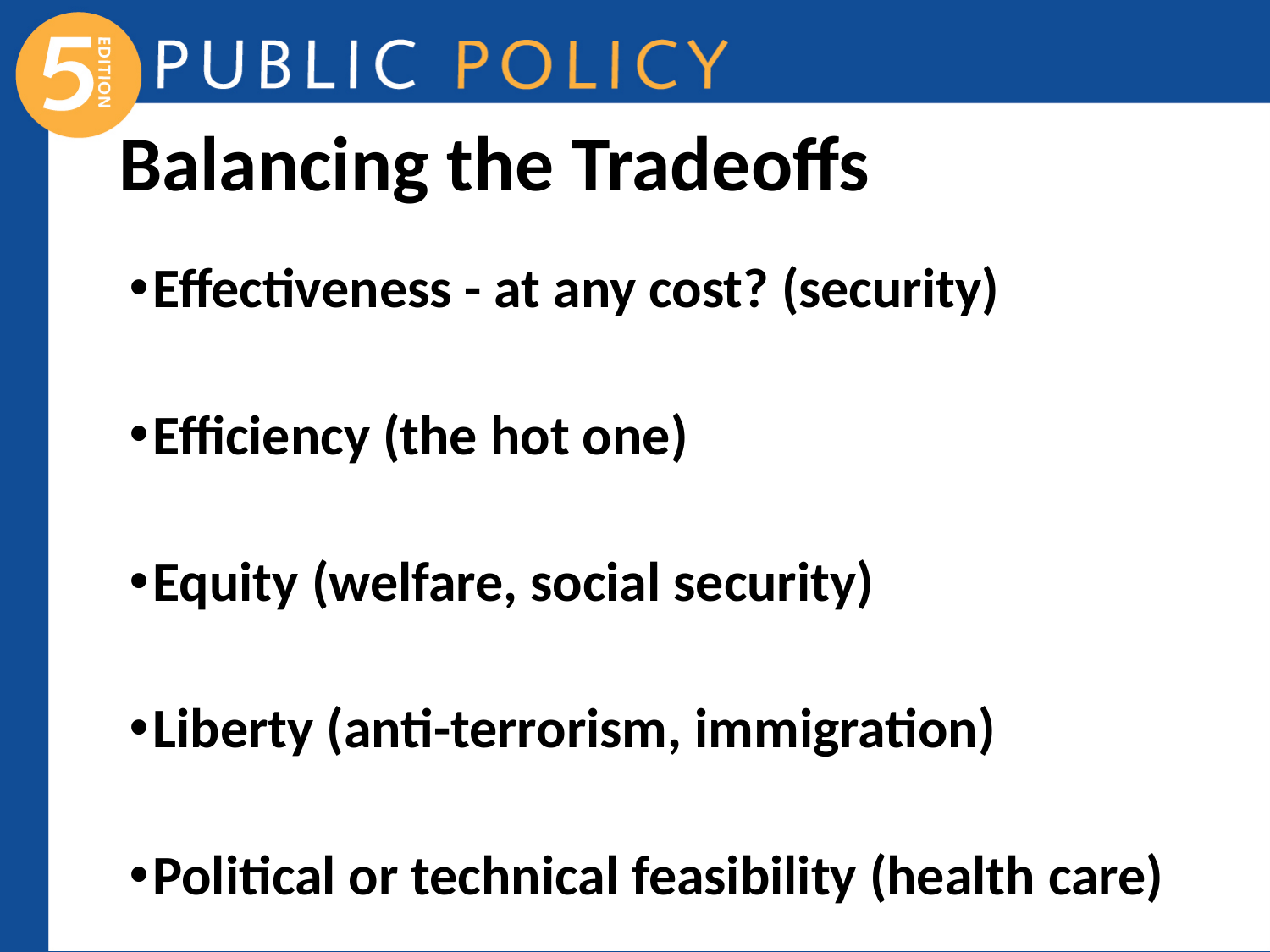

# Balancing the Tradeoffs
Effectiveness - at any cost? (security)

Efficiency (the hot one)

Equity (welfare, social security)

Liberty (anti-terrorism, immigration)

Political or technical feasibility (health care)